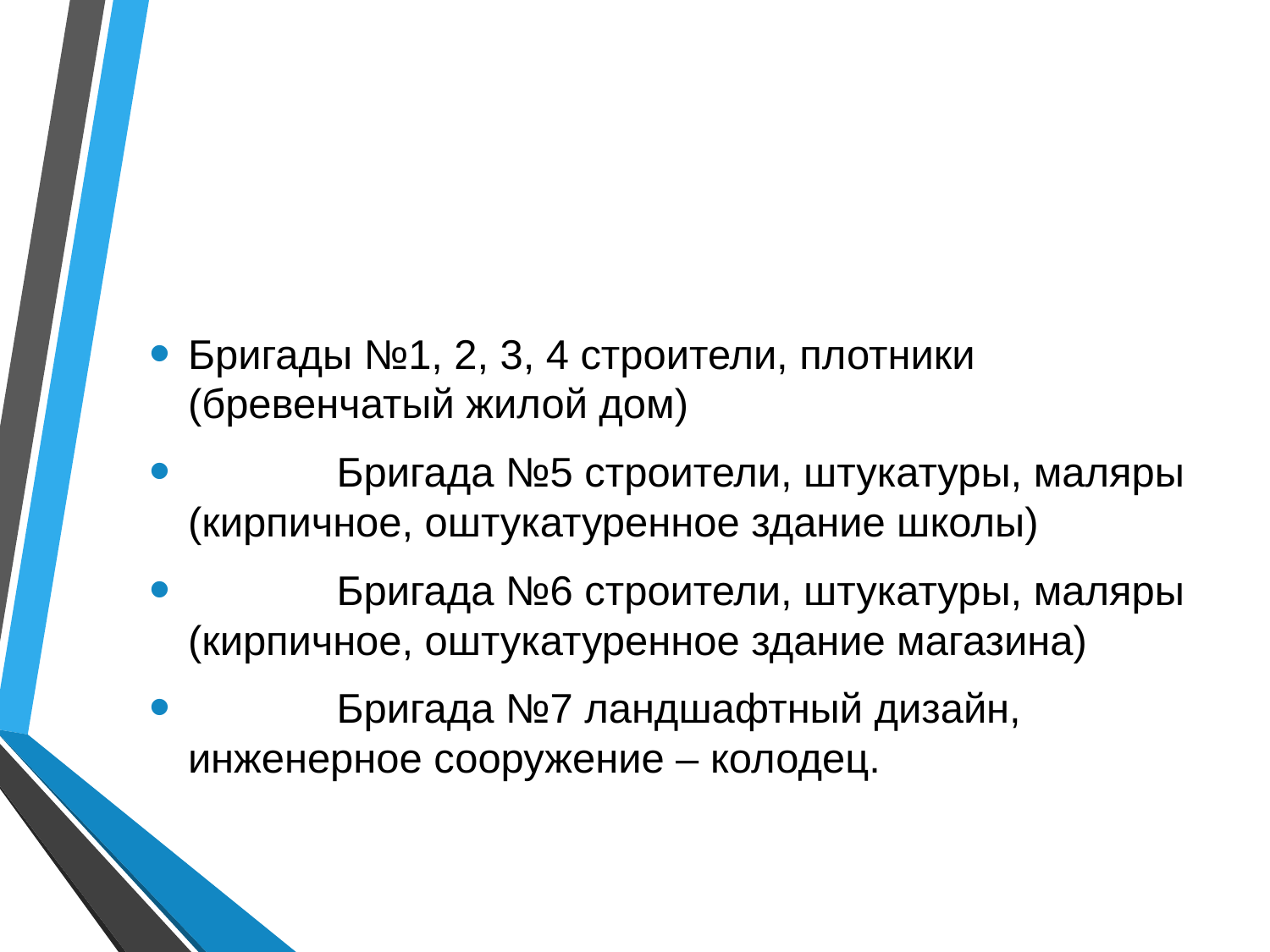

#
Бригады №1, 2, 3, 4 строители, плотники (бревенчатый жилой дом)
             Бригада №5 строители, штукатуры, маляры (кирпичное, оштукатуренное здание школы)
             Бригада №6 строители, штукатуры, маляры (кирпичное, оштукатуренное здание магазина)
             Бригада №7 ландшафтный дизайн, инженерное сооружение – колодец.